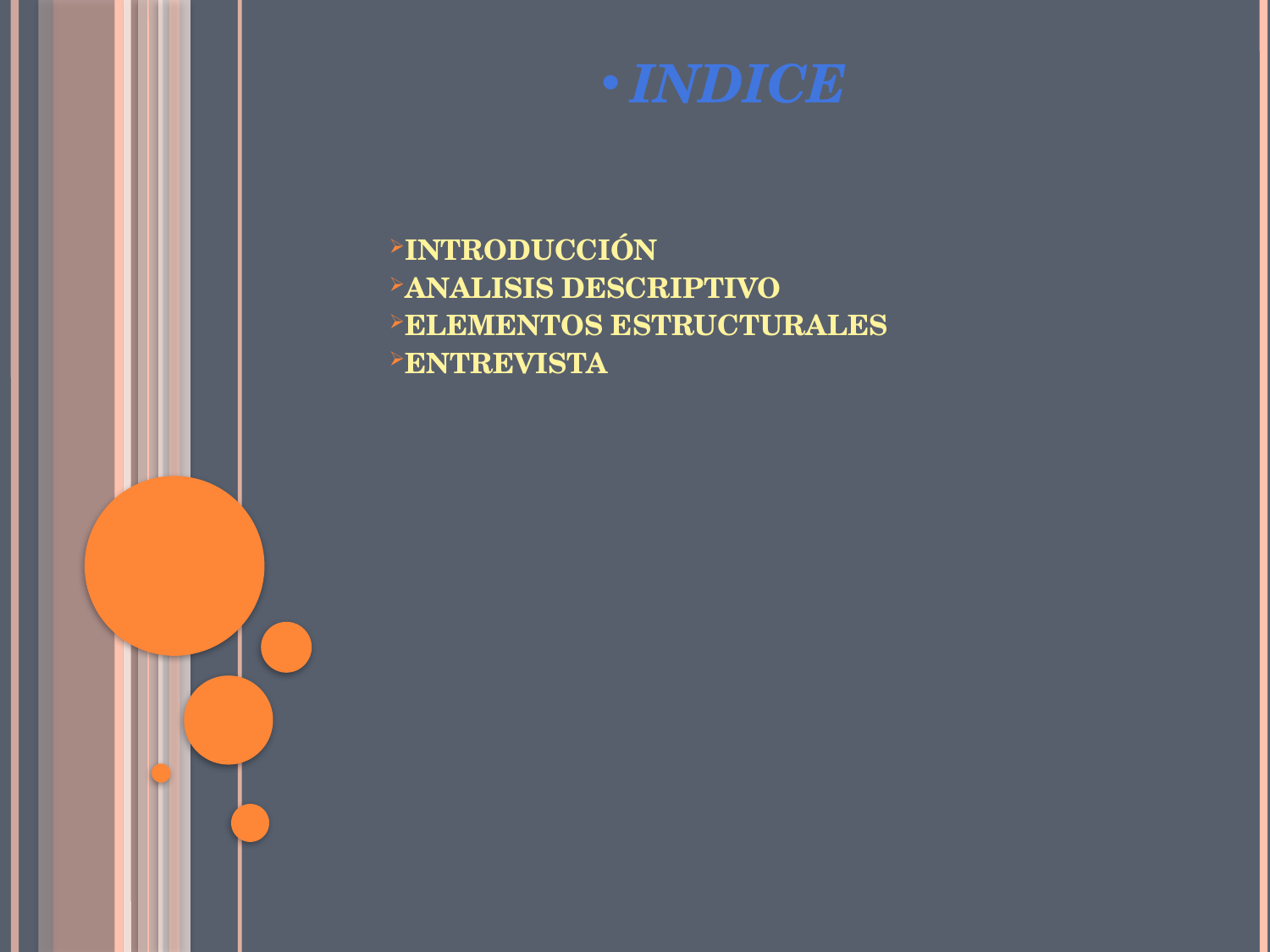

# INDICE

INTRODUCCIÓN
ANALISIS DESCRIPTIVO
ELEMENTOS ESTRUCTURALES
ENTREVISTA